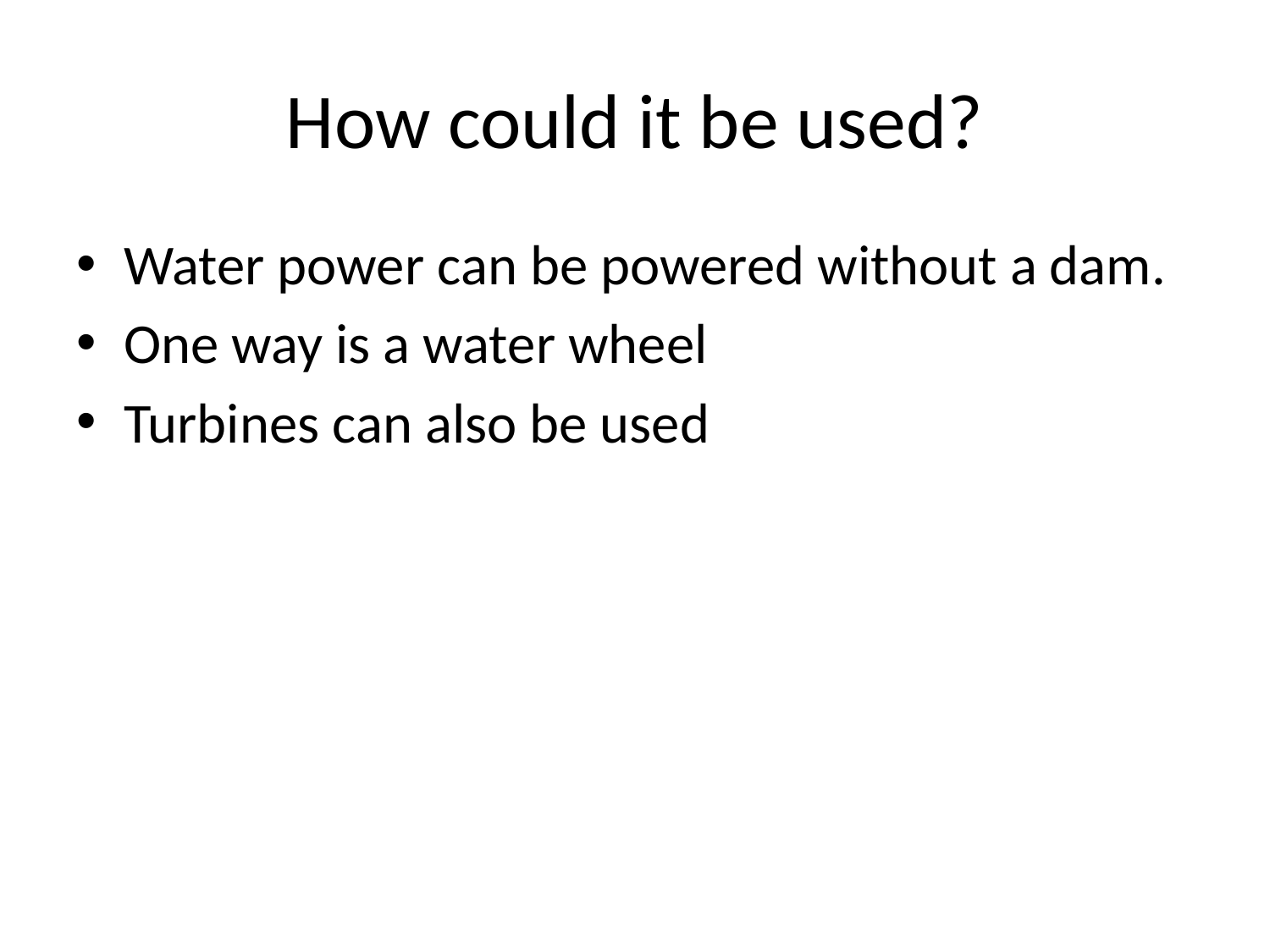

# How could it be used?
Water power can be powered without a dam.
One way is a water wheel
Turbines can also be used